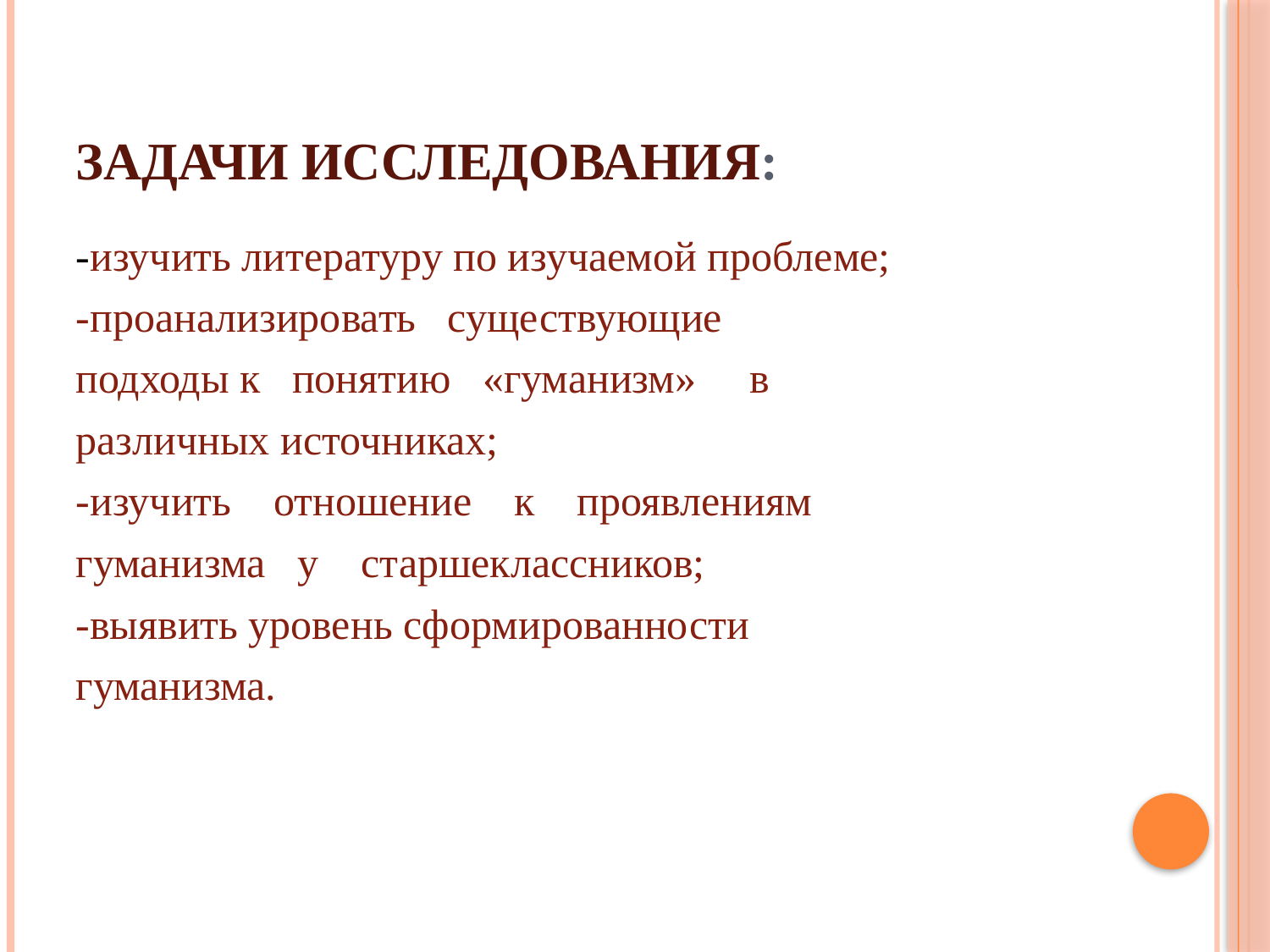

# Задачи исследования:
-изучить литературу по изучаемой проблеме;
-проанализировать   существующие
подходы к   понятию   «гуманизм»     в
различных источниках;
-изучить    отношение    к    проявлениям
гуманизма   у    старшеклассников;
-выявить уровень сформированности
гуманизма.